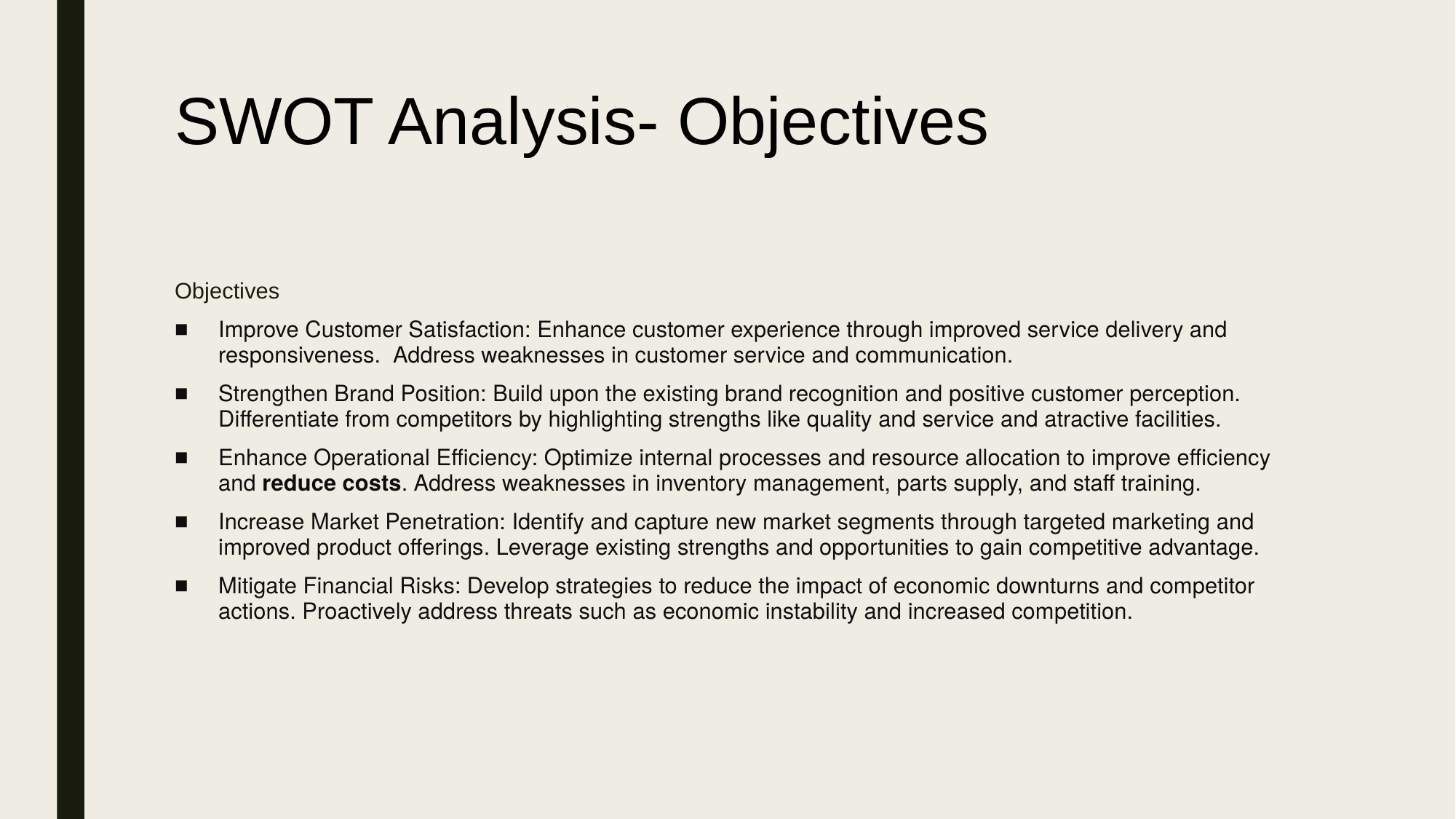

# SWOT Analysis- Objectives
Objectives
Improve Customer Satisfaction: Enhance customer experience through improved service delivery and responsiveness.  Address weaknesses in customer service and communication.
Strengthen Brand Position: Build upon the existing brand recognition and positive customer perception. Differentiate from competitors by highlighting strengths like quality and service and atractive facilities.
Enhance Operational Efficiency: Optimize internal processes and resource allocation to improve efficiency and reduce costs. Address weaknesses in inventory management, parts supply, and staff training.
Increase Market Penetration: Identify and capture new market segments through targeted marketing and improved product offerings. Leverage existing strengths and opportunities to gain competitive advantage.
Mitigate Financial Risks: Develop strategies to reduce the impact of economic downturns and competitor actions. Proactively address threats such as economic instability and increased competition.